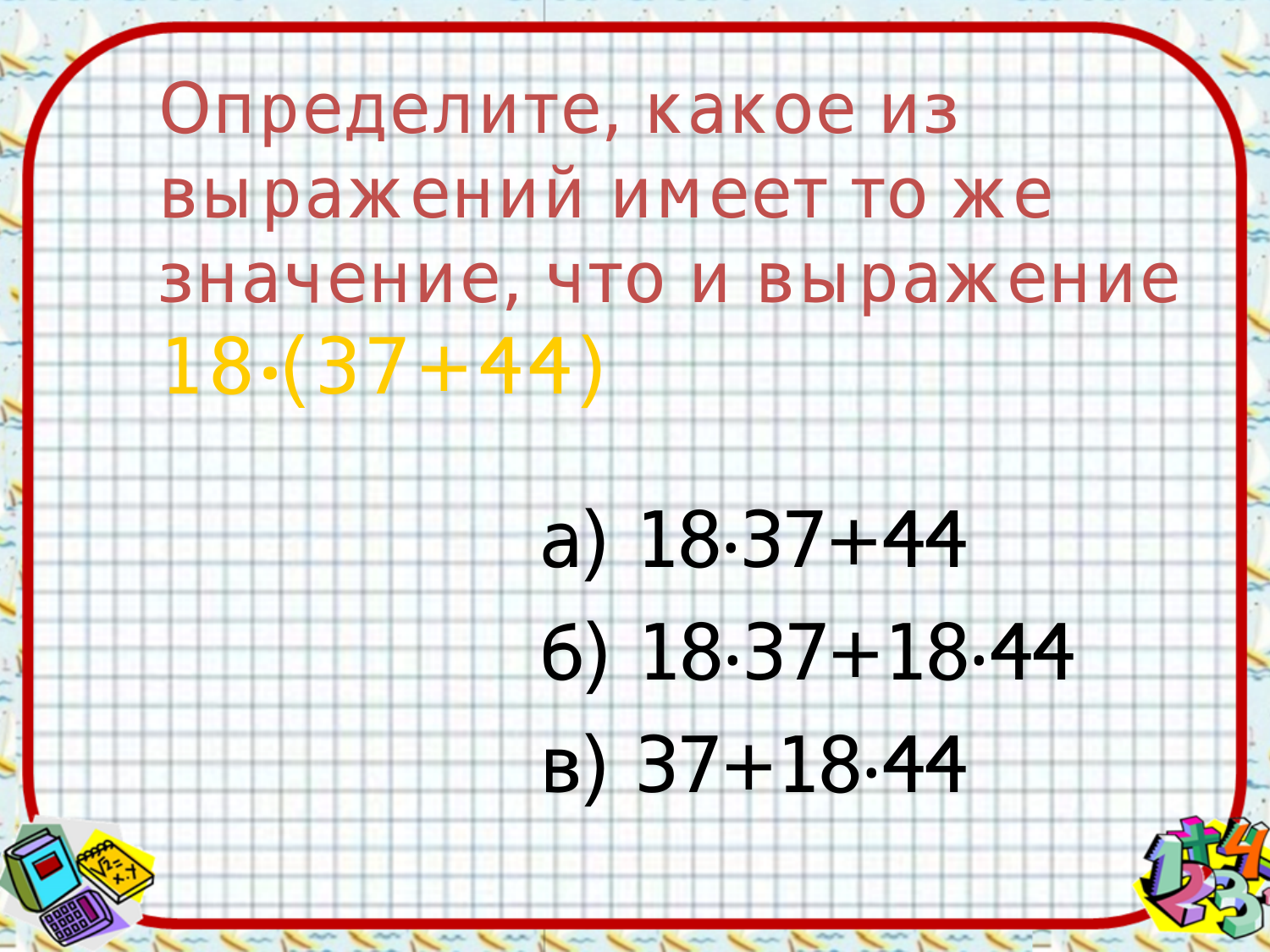

Определите, какое из выражений имеет то же значение, что и выражение 18‧(37+44)

				а) 18‧37+44
				б) 18‧37+18‧44
				в) 37+18‧44